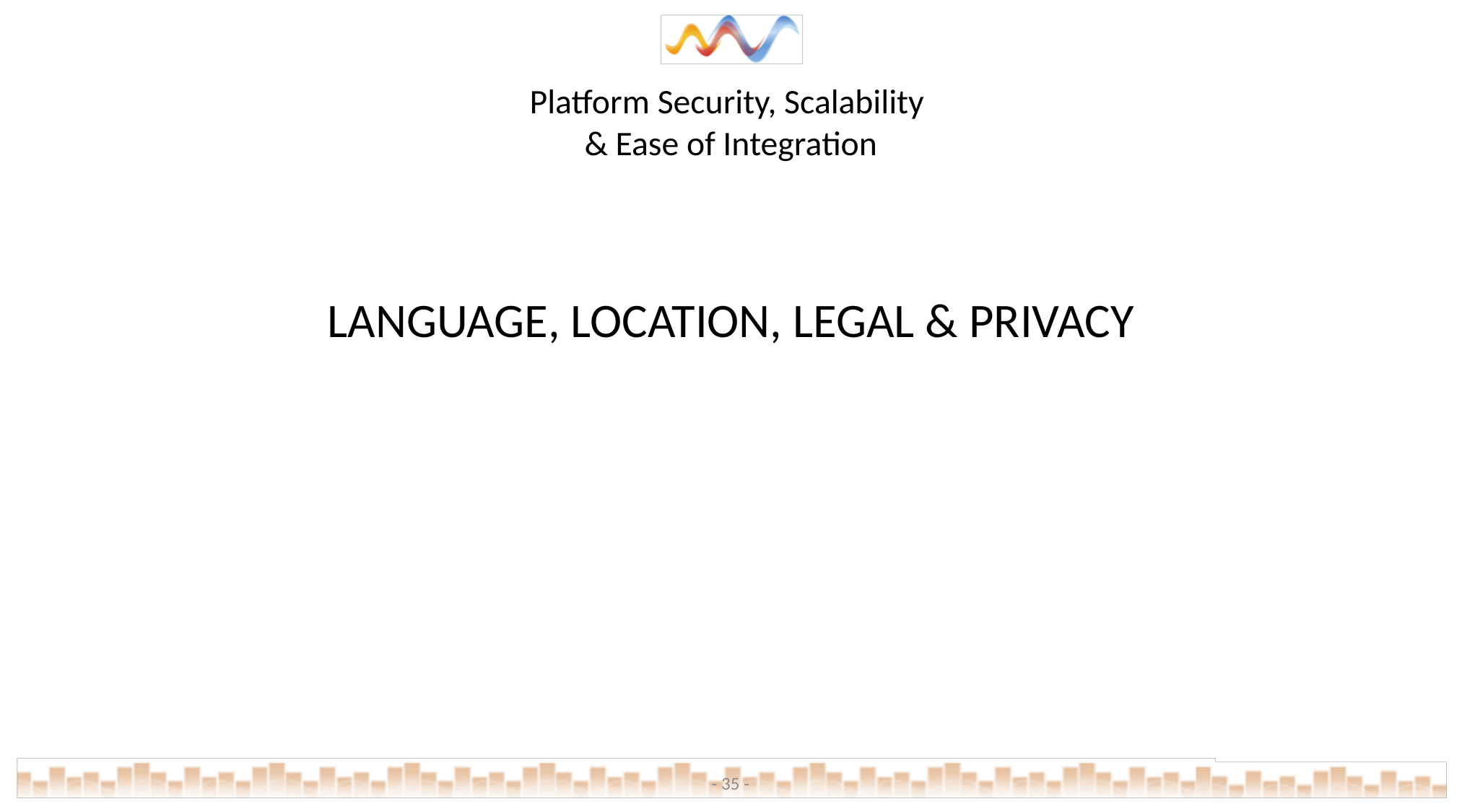

# Platform Security, Scalability & Ease of Integration

LANGUAGE, LOCATION, LEGAL & PRIVACY
- 35 -